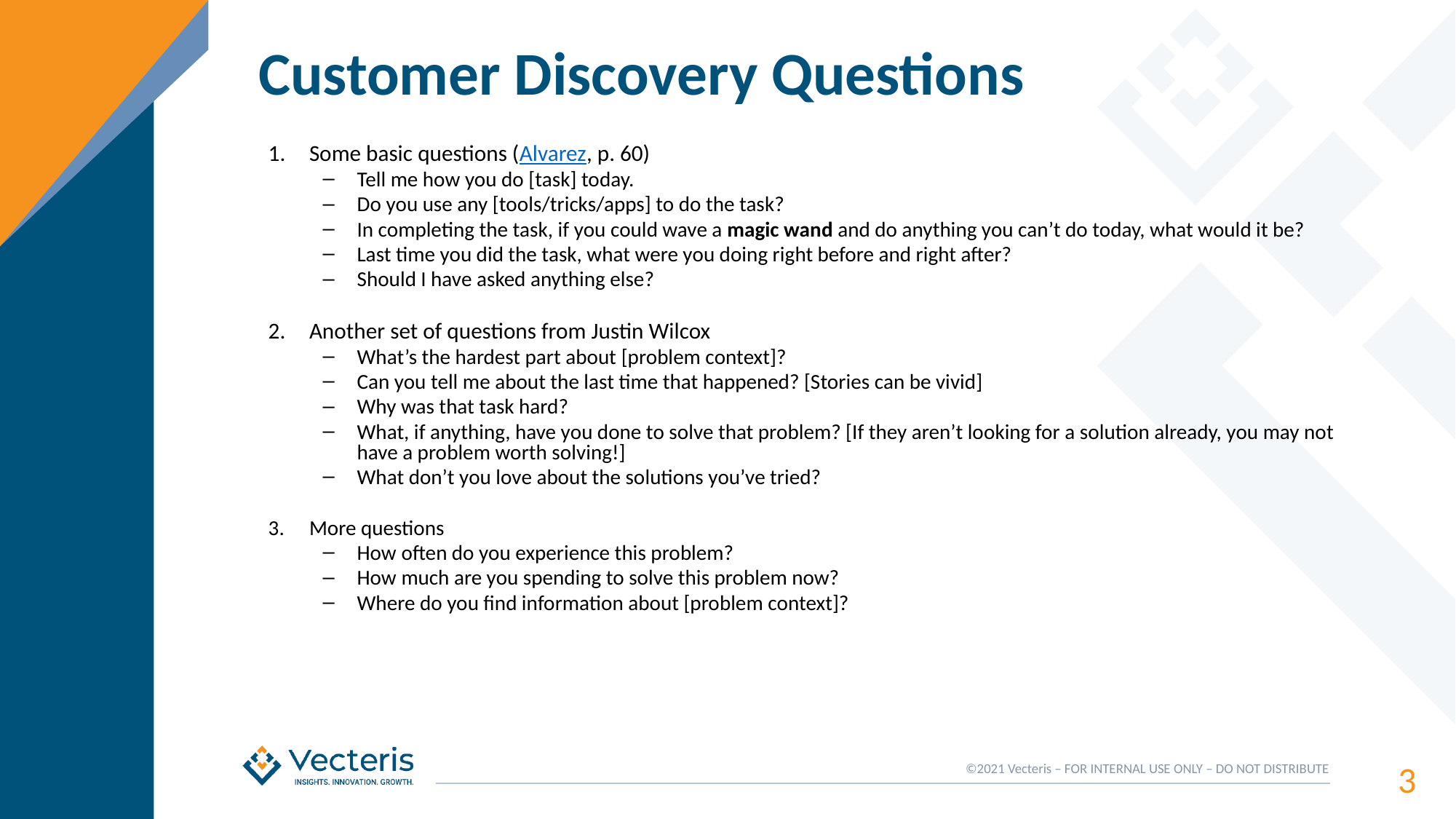

# Customer Discovery Questions
Some basic questions (Alvarez, p. 60)
Tell me how you do [task] today.
Do you use any [tools/tricks/apps] to do the task?
In completing the task, if you could wave a magic wand and do anything you can’t do today, what would it be?
Last time you did the task, what were you doing right before and right after?
Should I have asked anything else?

Another set of questions from Justin Wilcox
What’s the hardest part about [problem context]?
Can you tell me about the last time that happened? [Stories can be vivid]
Why was that task hard?
What, if anything, have you done to solve that problem? [If they aren’t looking for a solution already, you may not have a problem worth solving!]
What don’t you love about the solutions you’ve tried?

More questions
How often do you experience this problem?
How much are you spending to solve this problem now?
Where do you find information about [problem context]?

3
©2021 Vecteris – FOR INTERNAL USE ONLY – DO NOT DISTRIBUTE